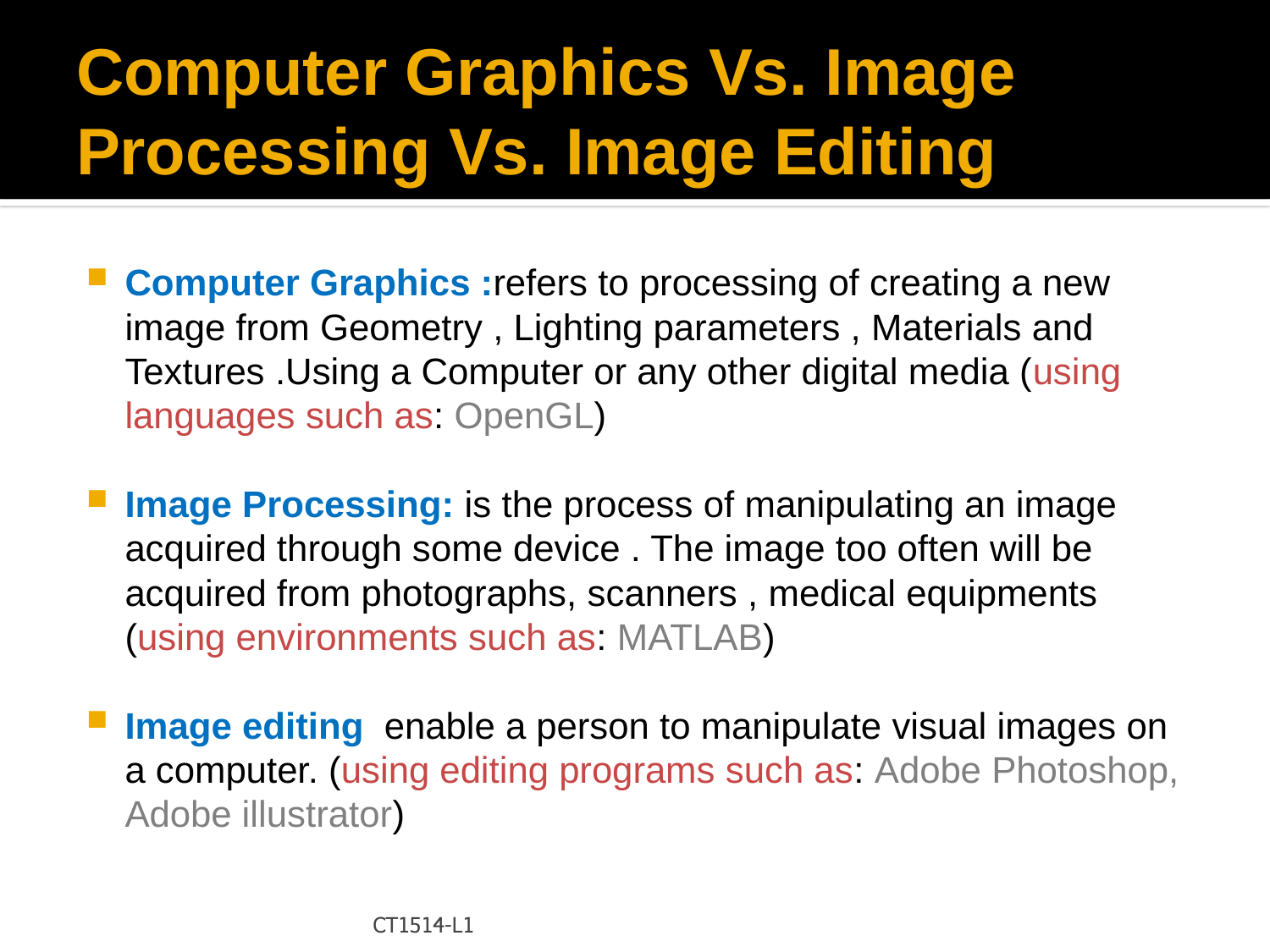

# Computer Graphics Vs. Image Processing Vs. Image Editing
Computer Graphics :refers to processing of creating a new image from Geometry , Lighting parameters , Materials and Textures .Using a Computer or any other digital media (using languages such as: OpenGL)

Image Processing: is the process of manipulating an image acquired through some device . The image too often will be acquired from photographs, scanners , medical equipments (using environments such as: MATLAB)

Image editing  enable a person to manipulate visual images on a computer. (using editing programs such as: Adobe Photoshop, Adobe illustrator)
CT1514-L1